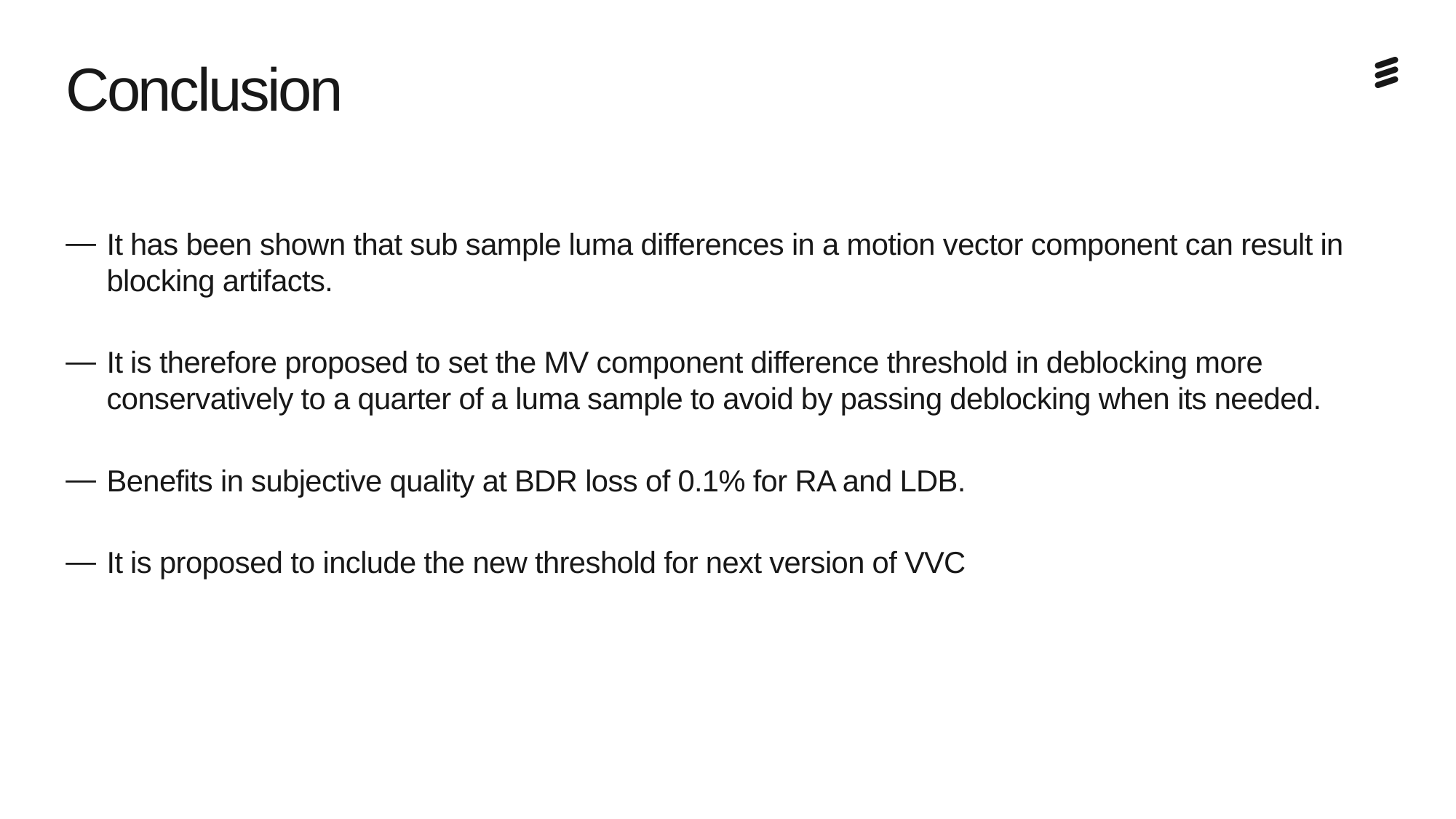

# Conclusion
It has been shown that sub sample luma differences in a motion vector component can result in blocking artifacts.

It is therefore proposed to set the MV component difference threshold in deblocking more conservatively to a quarter of a luma sample to avoid by passing deblocking when its needed.

Benefits in subjective quality at BDR loss of 0.1% for RA and LDB.

It is proposed to include the new threshold for next version of VVC